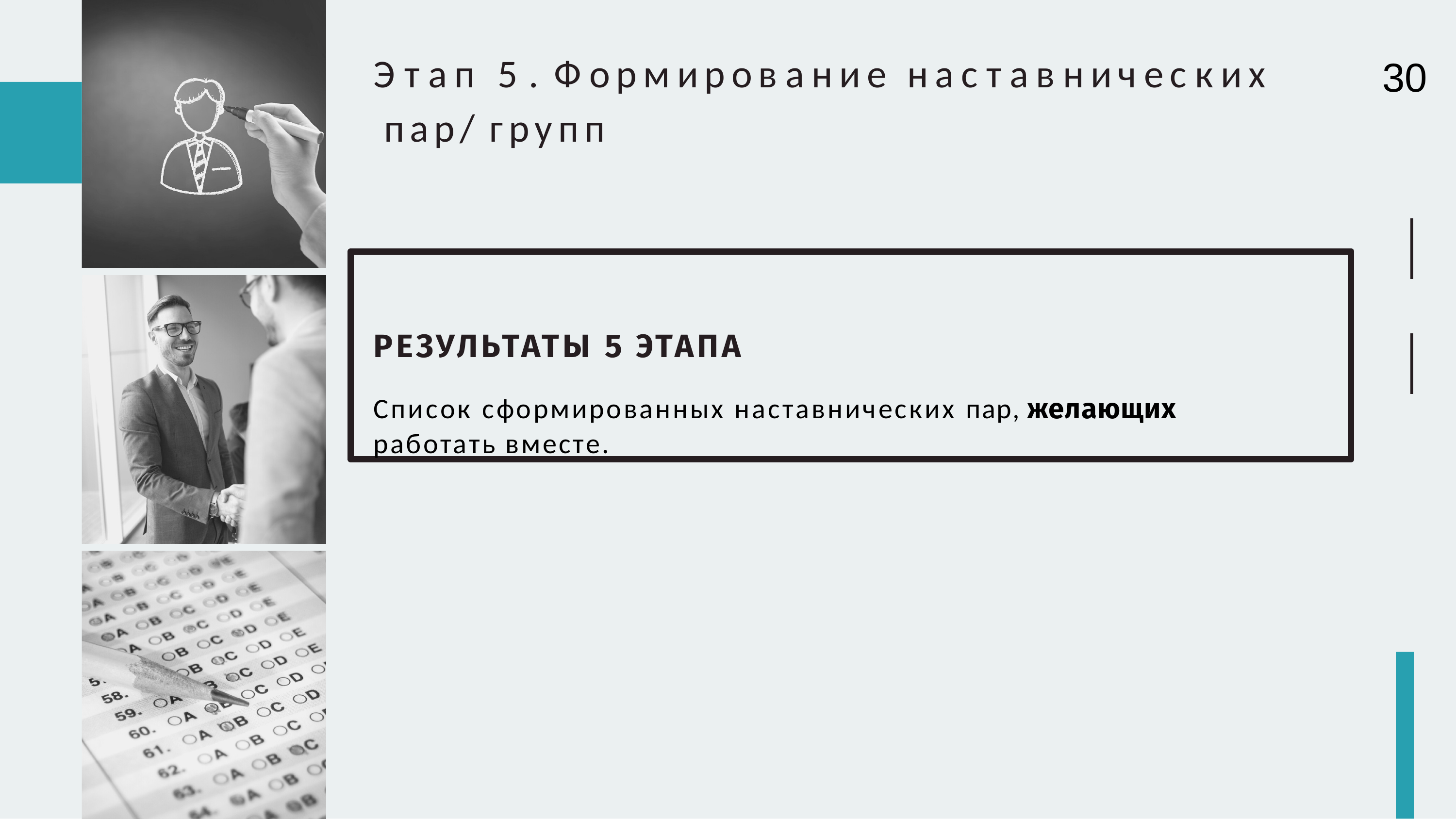

# Этап	5 .	Формирование	наставнических  пар/ групп
30

РЕЗУЛЬТАТЫ 5 ЭТАПА
Список сформированных наставнических пар, желающих
работать вместе.